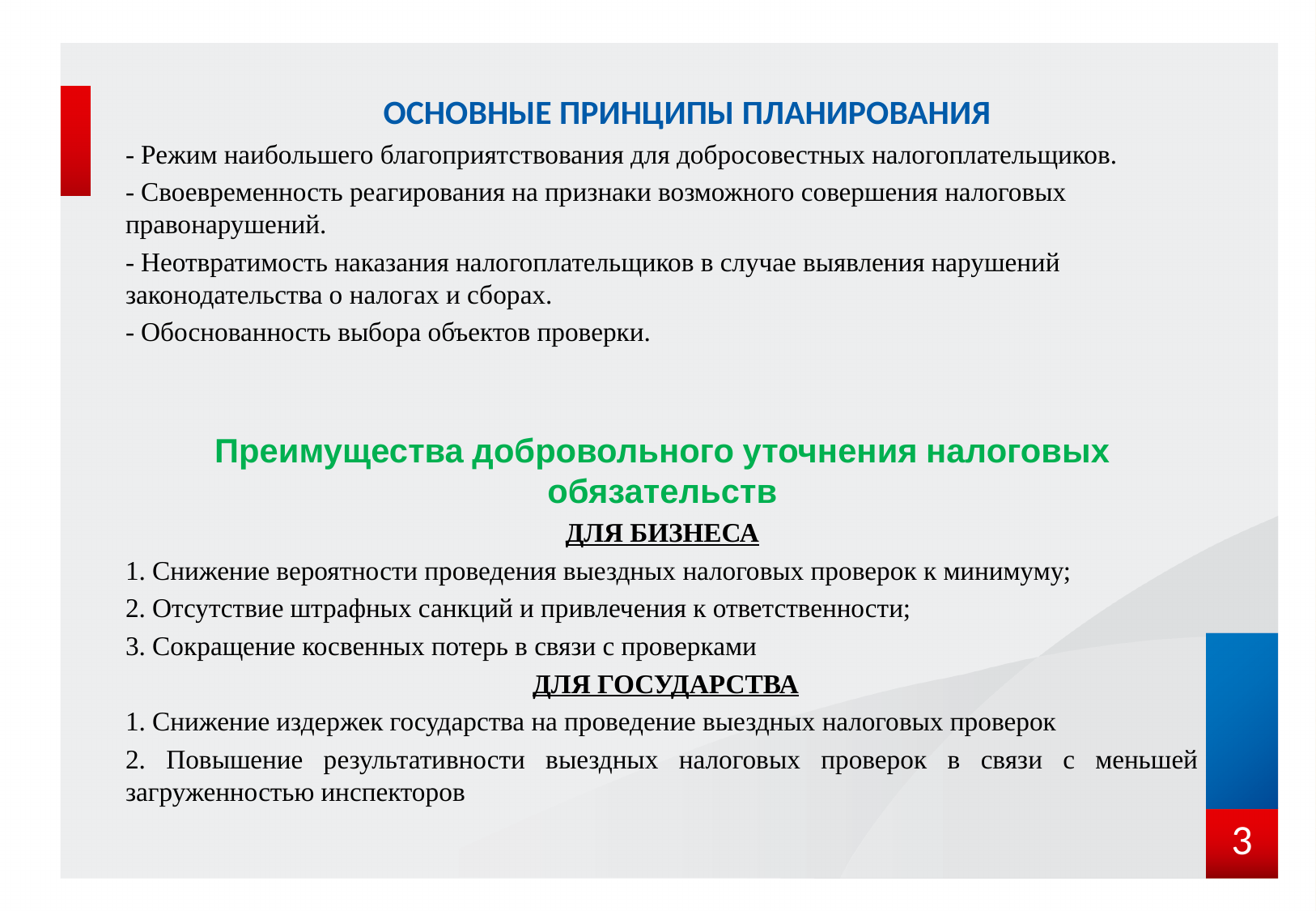

# Основные принципы планирования
- Режим наибольшего благоприятствования для добросовестных налогоплательщиков.
- Своевременность реагирования на признаки возможного совершения налоговых правонарушений.
- Неотвратимость наказания налогоплательщиков в случае выявления нарушений законодательства о налогах и сборах.
- Обоснованность выбора объектов проверки.

Преимущества добровольного уточнения налоговых обязательств
ДЛЯ БИЗНЕСА
1. Снижение вероятности проведения выездных налоговых проверок к минимуму;
2. Отсутствие штрафных санкций и привлечения к ответственности;
3. Сокращение косвенных потерь в связи с проверками
 ДЛЯ ГОСУДАРСТВА
1. Снижение издержек государства на проведение выездных налоговых проверок
2. Повышение результативности выездных налоговых проверок в связи с меньшей загруженностью инспекторов

3